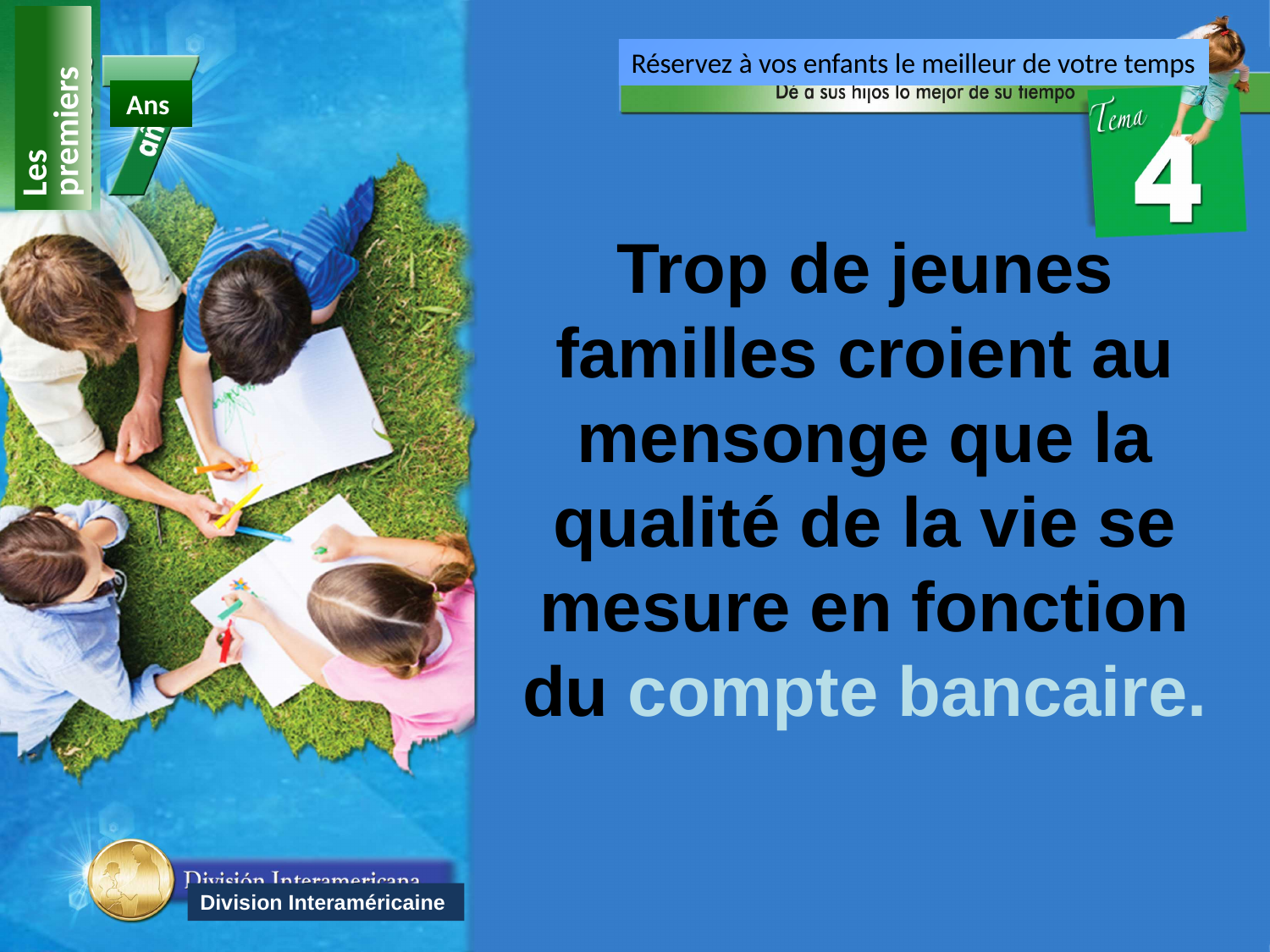

Réservez à vos enfants le meilleur de votre temps
Les premiers
Ans
Trop de jeunes familles croient au mensonge que la qualité de la vie se mesure en fonction du compte bancaire.

Division Interaméricaine